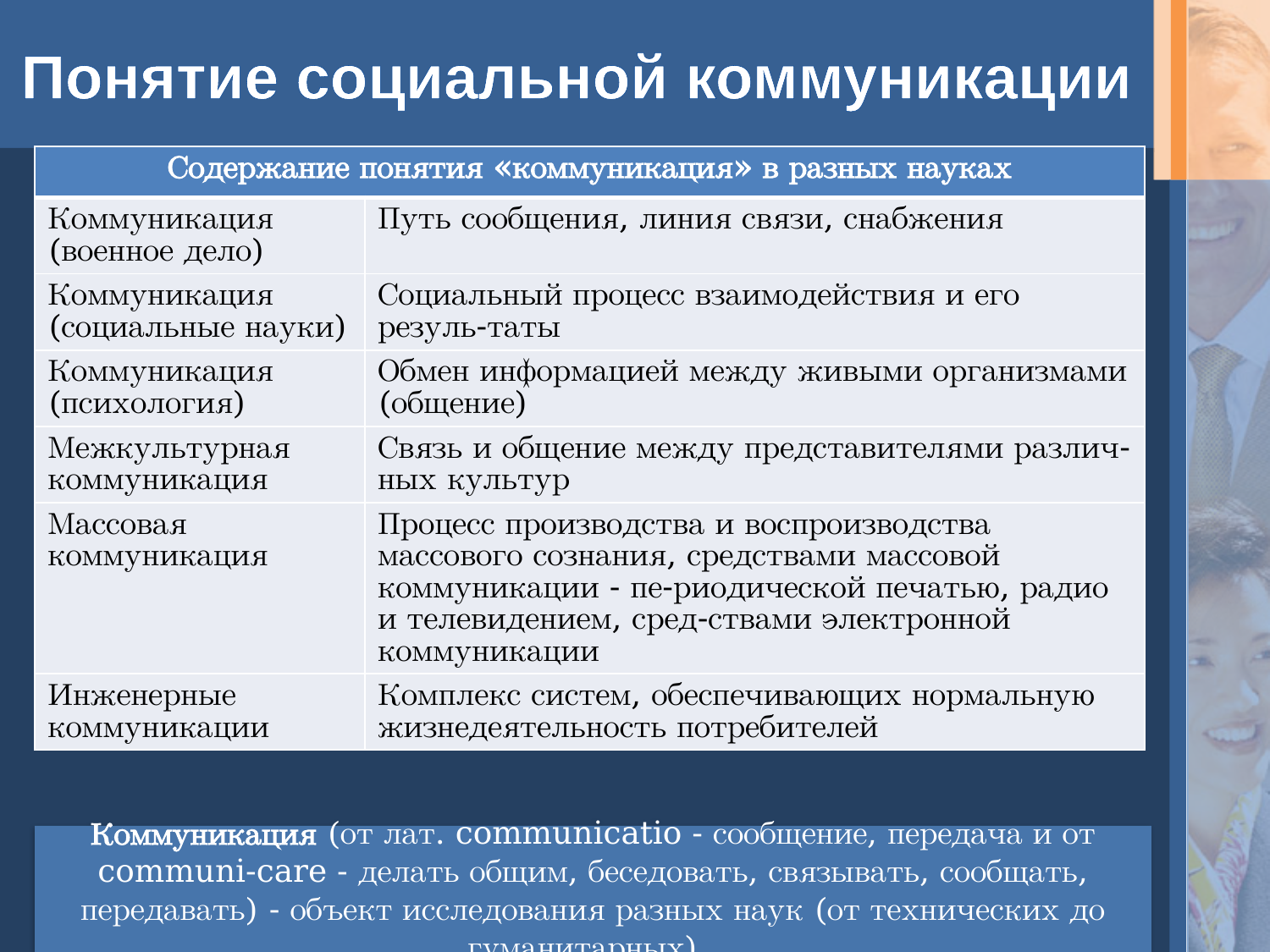

# Понятие социальной коммуникации
| Содержание понятия «коммуникация» в разных науках |  |
| --- | --- |
| Коммуникация (военное дело) | Путь сообщения, линия связи, снабжения |
| Коммуникация (социальные науки) | Социальный процесс взаимодействия и его резуль-таты |
| Коммуникация (психология) | Обмен информацией между живыми организмами (общение) |
| Межкультурная коммуникация | Связь и общение между представителями различ-ных культур |
| Массовая коммуникация | Процесс производства и воспроизводства массового сознания, средствами массовой коммуникации - пе-риодической печатью, радио и телевидением, сред-ствами электронной коммуникации |
| Инженерные коммуникации | Комплекс систем, обеспечивающих нормальную жизнедеятельность потребителей |
Коммуникация (от лат. communicatio - сообщение, передача и от communi-care - делать общим, беседовать, связывать, сообщать, передавать) - объект исследования разных наук (от технических до гуманитарных).